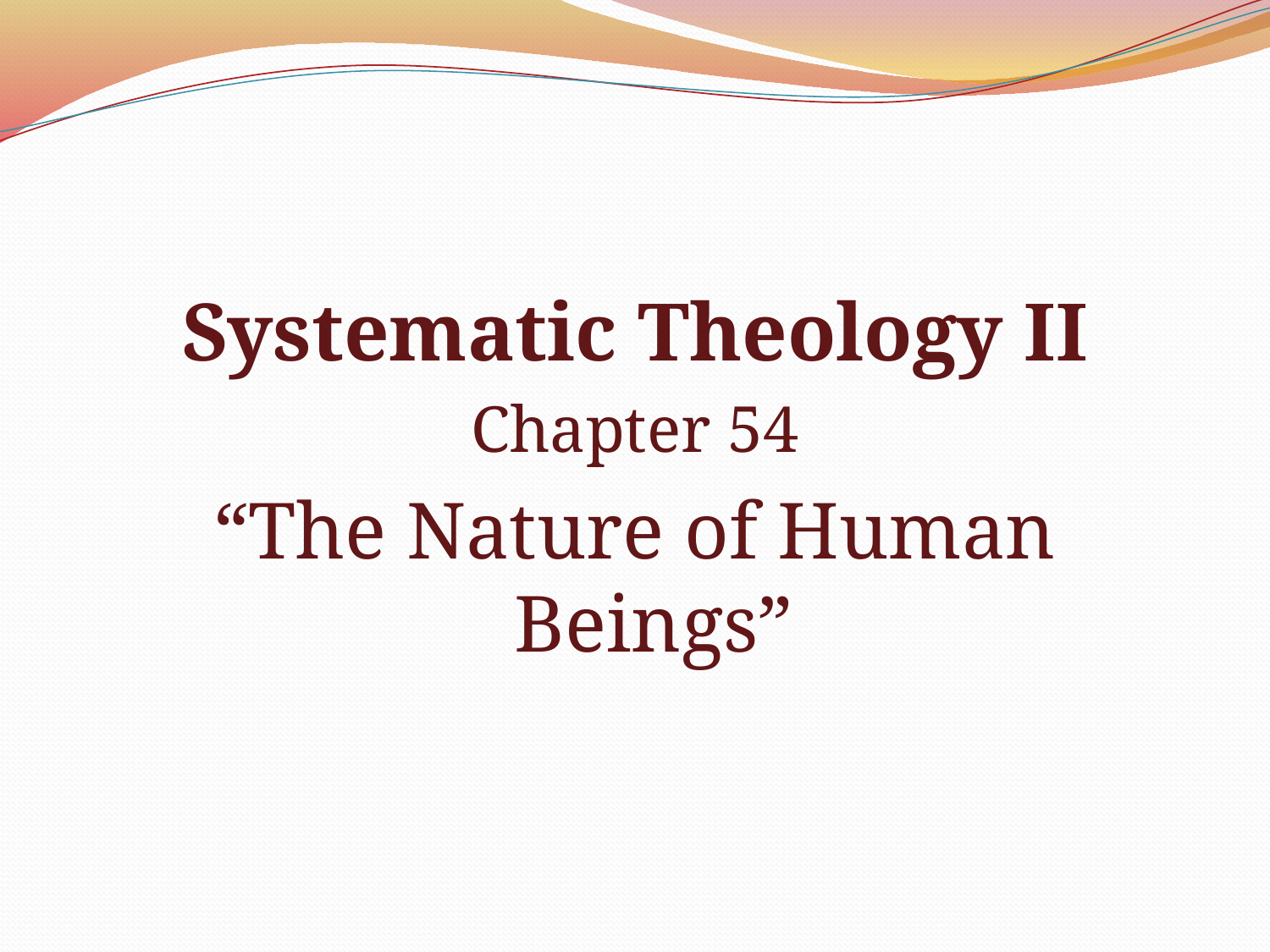

#
Systematic Theology II
Chapter 54
“The Nature of Human Beings”